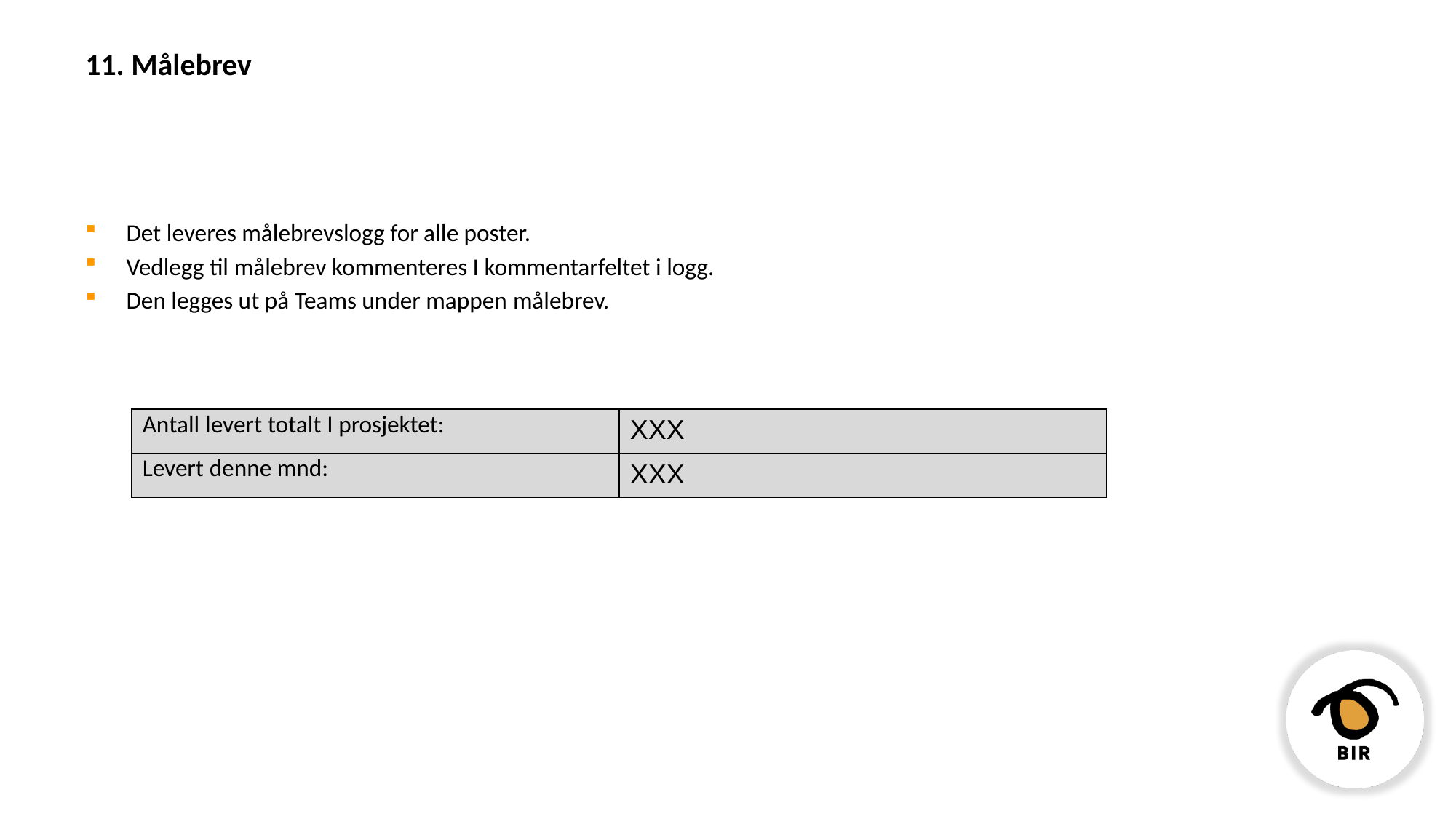

# 11. Målebrev
Det leveres målebrevslogg for alle poster.
Vedlegg til målebrev kommenteres I kommentarfeltet i logg.
Den legges ut på Teams under mappen målebrev.
| Antall levert totalt I prosjektet: | XXX |
| --- | --- |
| Levert denne mnd: | XXX |